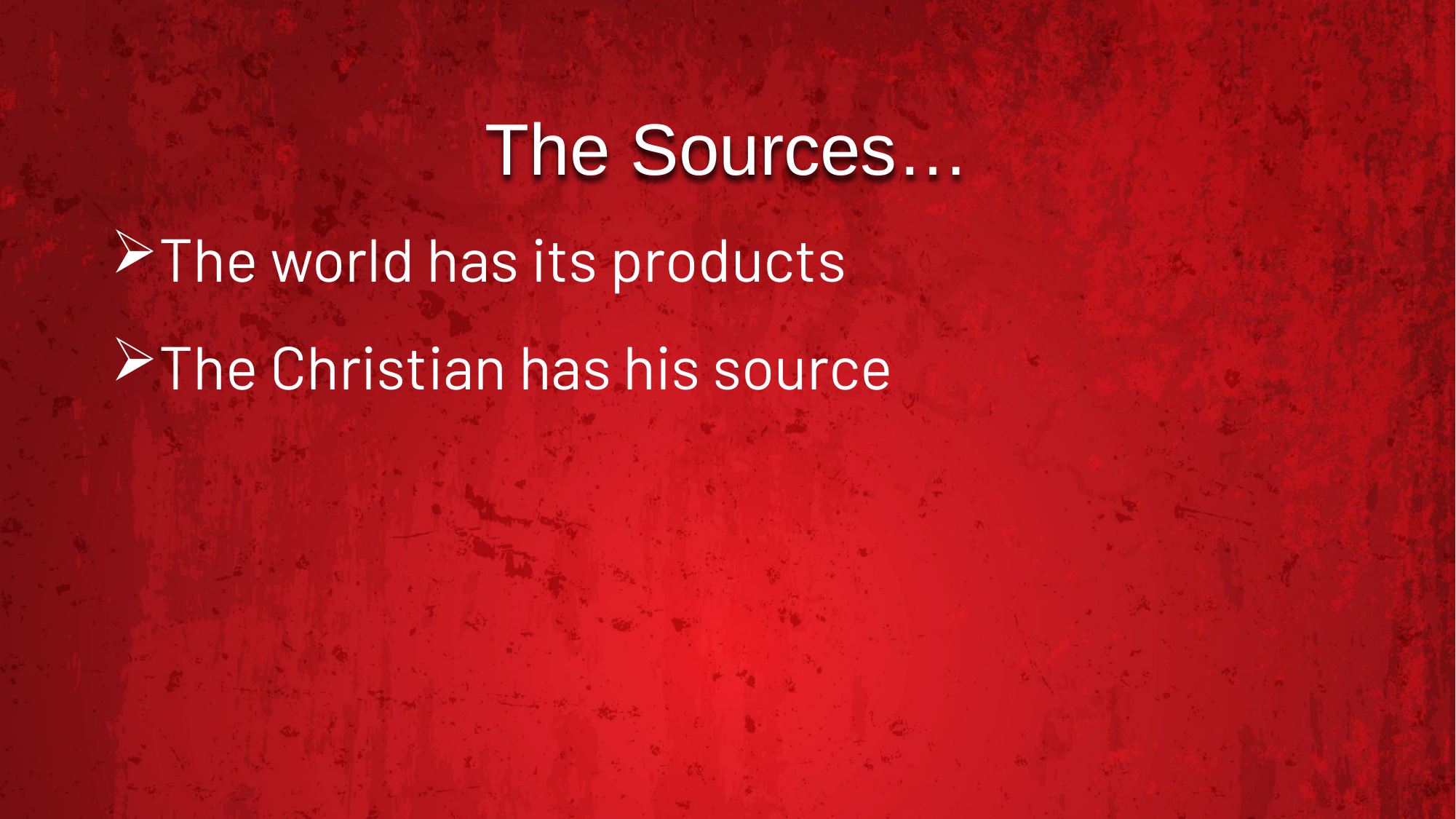

# The Sources…
The world has its products
The Christian has his source